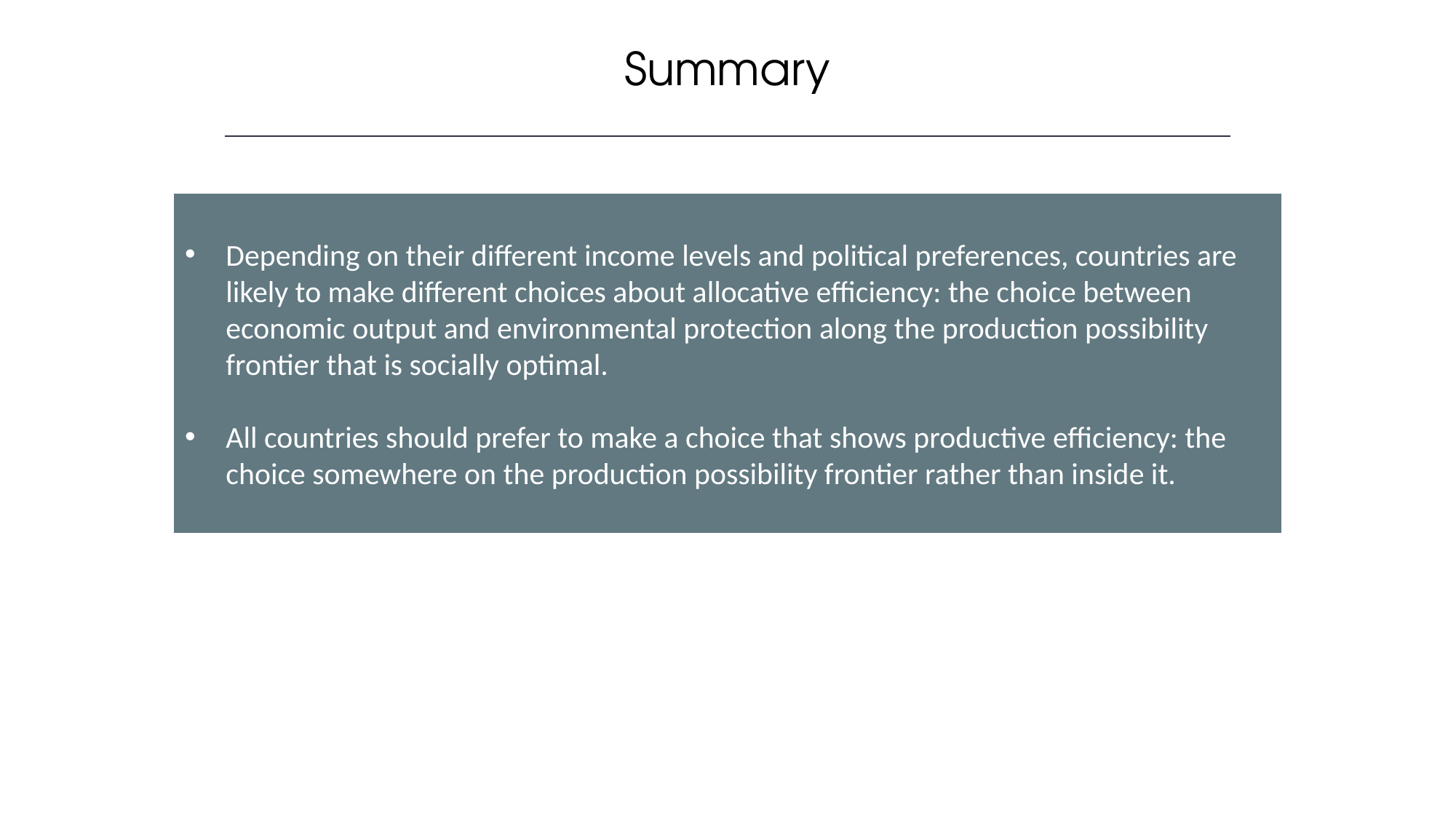

Summary
HAWKES LEARNING

Depending on their different income levels and political preferences, countries are likely to make different choices about allocative efficiency: the choice between economic output and environmental protection along the production possibility frontier that is socially optimal.

All countries should prefer to make a choice that shows productive efficiency: the choice somewhere on the production possibility frontier rather than inside it.